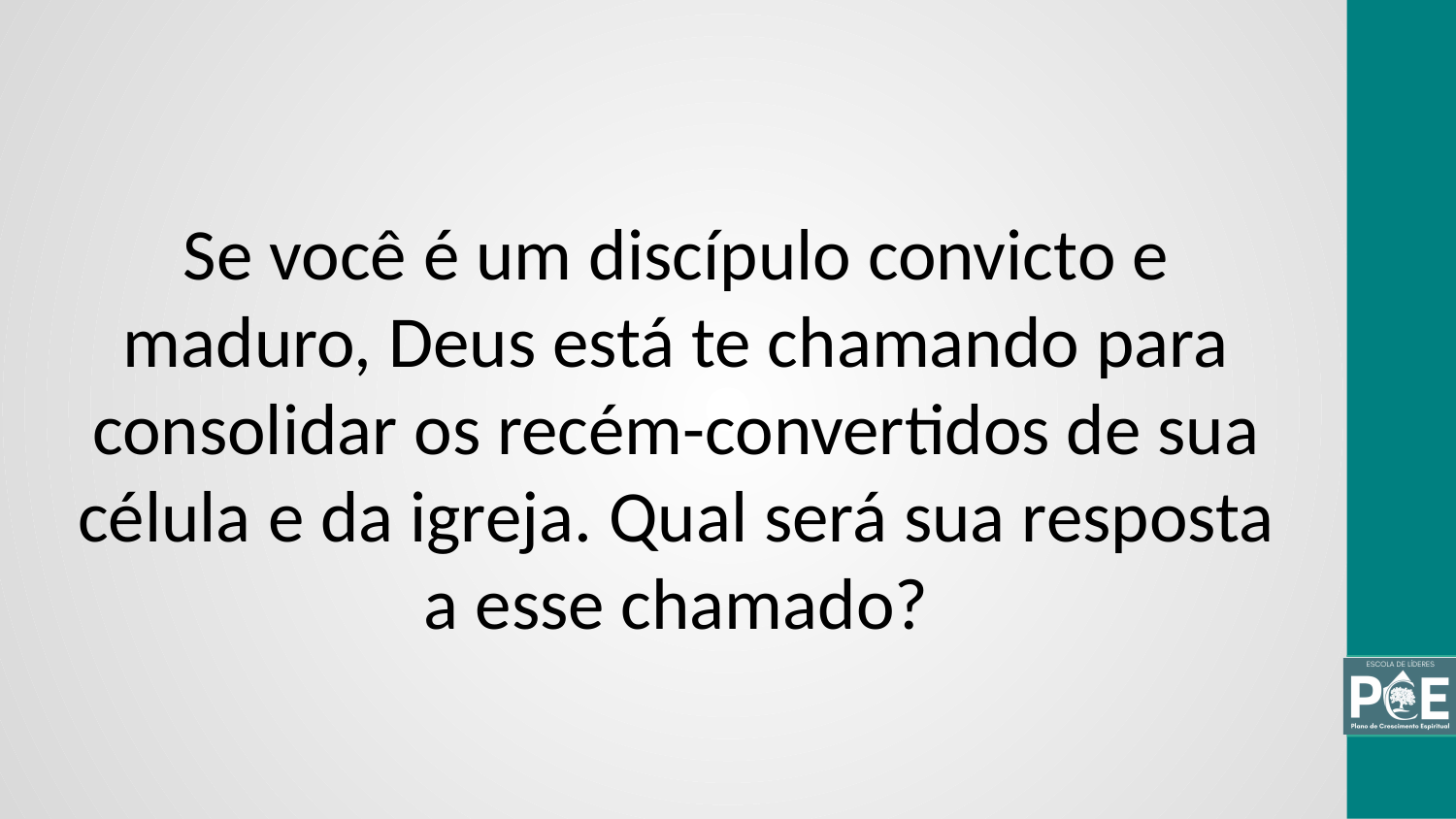

Se você é um discípulo convicto e maduro, Deus está te chamando para consolidar os recém-convertidos de sua célula e da igreja. Qual será sua resposta a esse chamado?